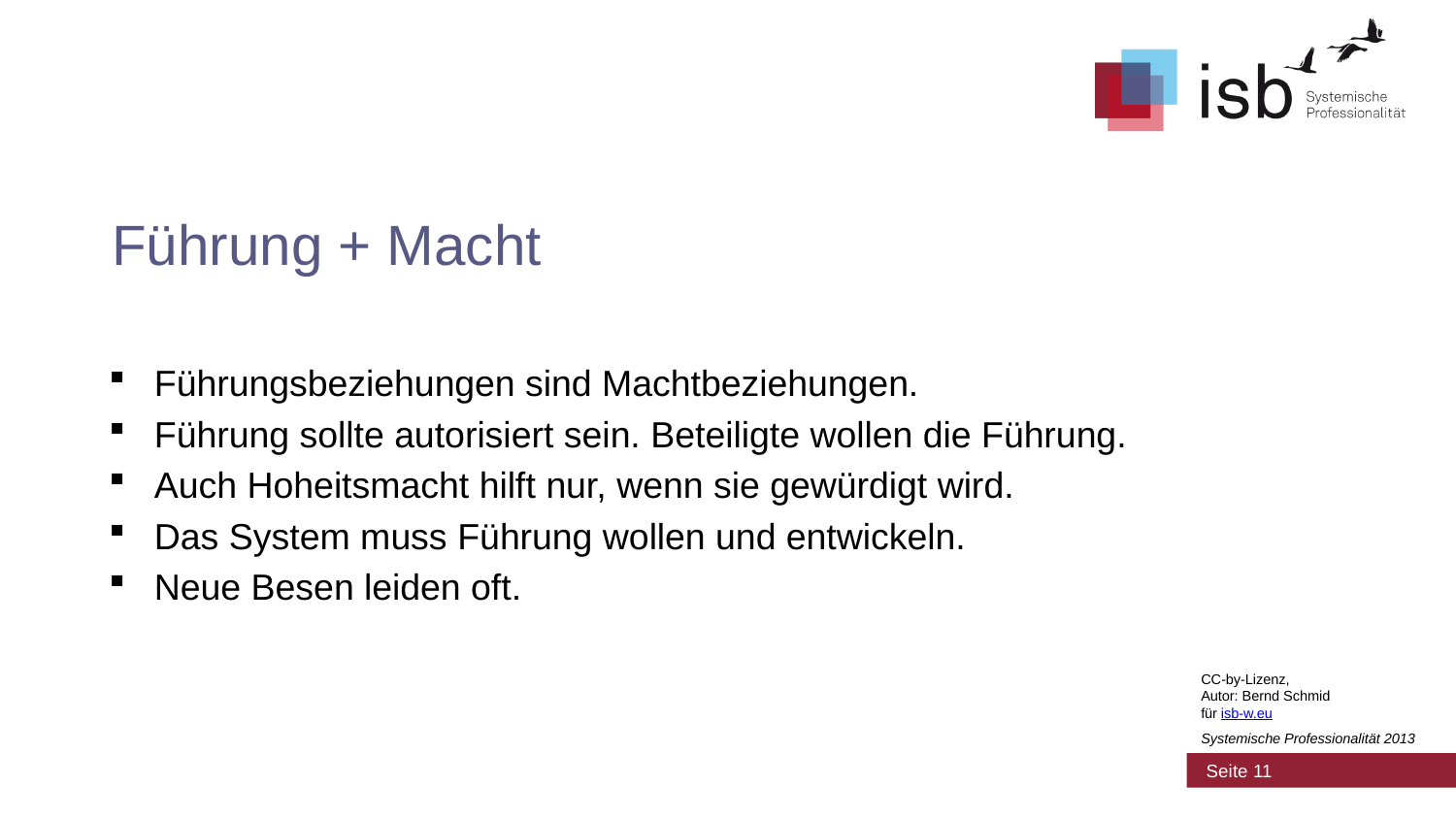

# Führung + Macht
Führungsbeziehungen sind Machtbeziehungen.
Führung sollte autorisiert sein. Beteiligte wollen die Führung.
Auch Hoheitsmacht hilft nur, wenn sie gewürdigt wird.
Das System muss Führung wollen und entwickeln.
Neue Besen leiden oft.

CC-by-Lizenz,
Autor: Bernd Schmid
für isb-w.eu
Systemische Professionalität 2013
 Seite 11